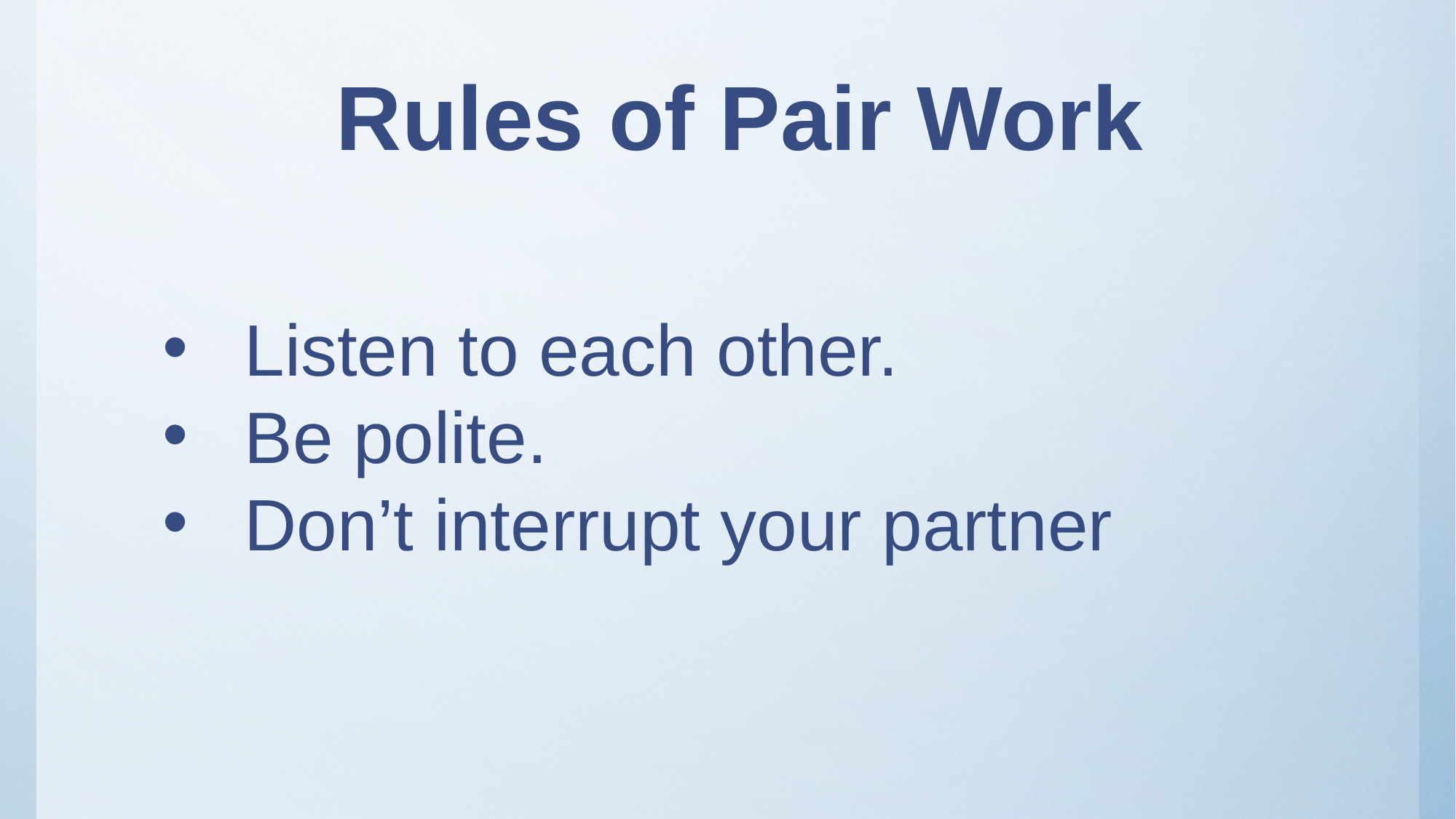

# Rules of Pair Work
Listen to each other.
Be polite.
Don’t interrupt your partner